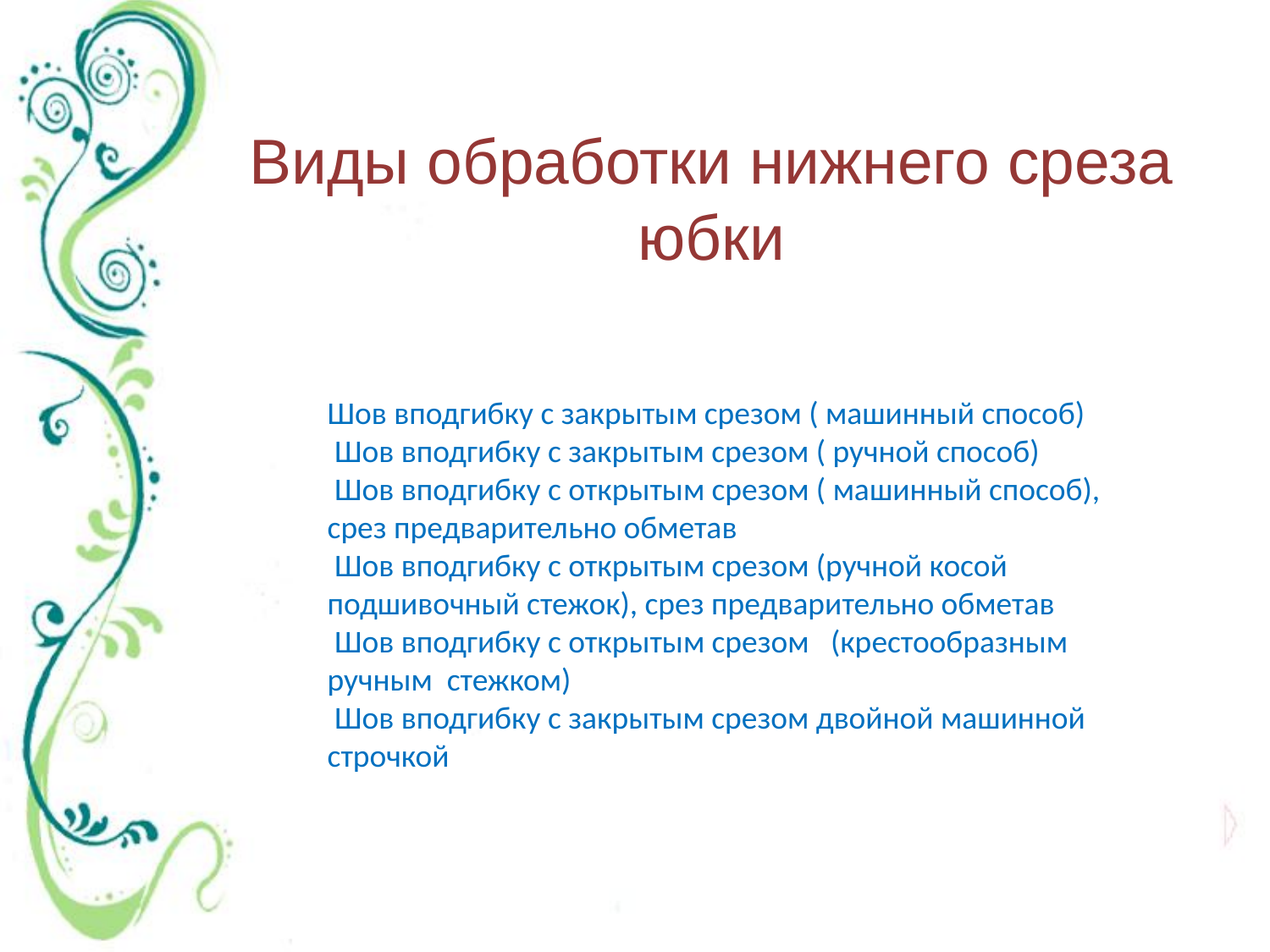

# Виды обработки нижнего среза юбки
Шов вподгибку с закрытым срезом ( машинный способ)
 Шов вподгибку с закрытым срезом ( ручной способ)
 Шов вподгибку с открытым срезом ( машинный способ), срез предварительно обметав
 Шов вподгибку с открытым срезом (ручной косой подшивочный стежок), срез предварительно обметав
 Шов вподгибку с открытым срезом   (крестообразным  ручным  стежком)
 Шов вподгибку с закрытым срезом двойной машинной строчкой